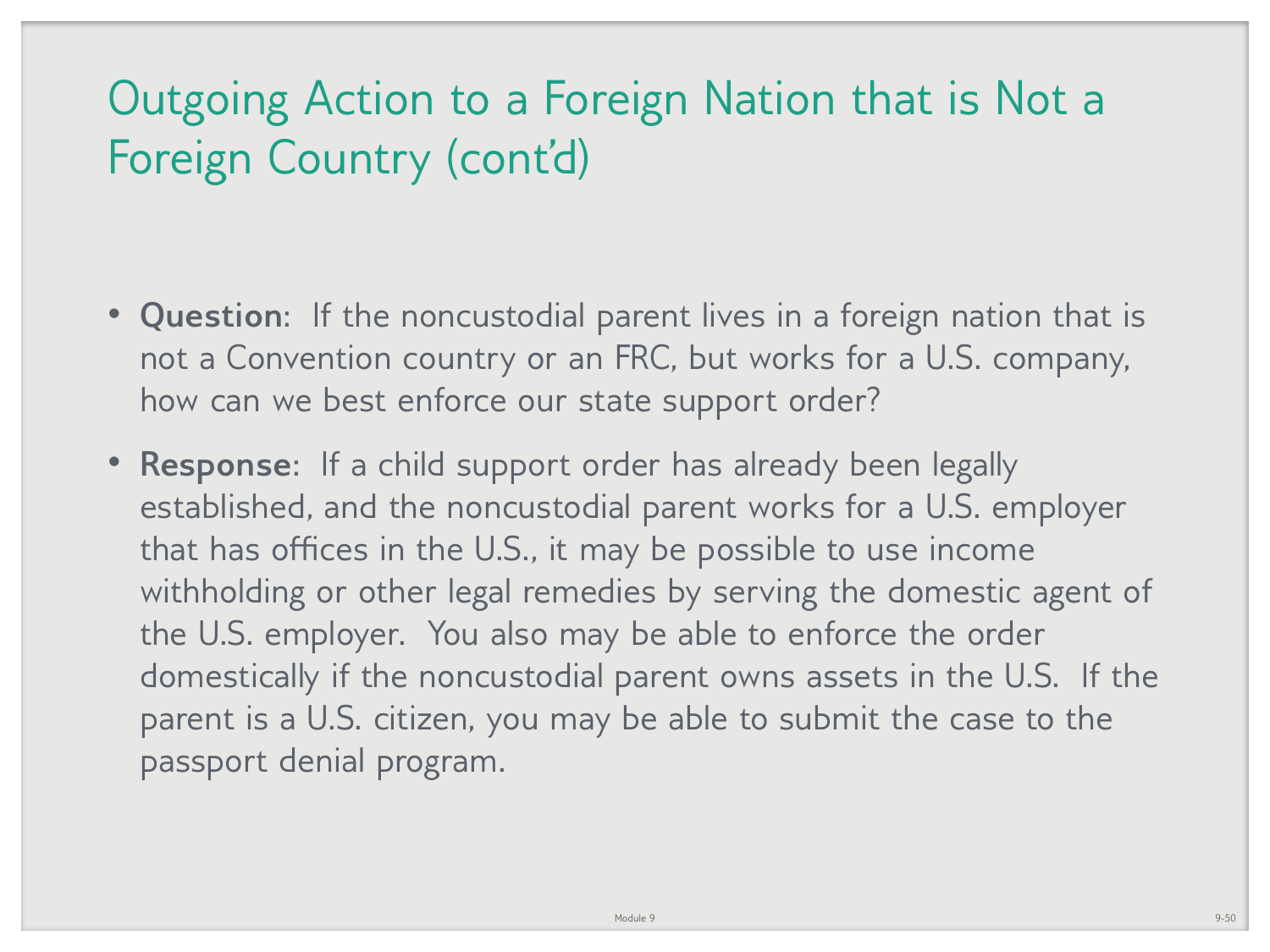

# Outgoing Action to a Foreign Nation that is Not a Foreign Country (cont’d)

Question:  If the noncustodial parent lives in a foreign nation that is not a Convention country or an FRC, but works for a U.S. company, how can we best enforce our state support order?
Response:  If a child support order has already been legally established, and the noncustodial parent works for a U.S. employer that has offices in the U.S., it may be possible to use income withholding or other legal remedies by serving the domestic agent of the U.S. employer.  You also may be able to enforce the order domestically if the noncustodial parent owns assets in the U.S.  If the parent is a U.S. citizen, you may be able to submit the case to the passport denial program.

Module 9
9-50